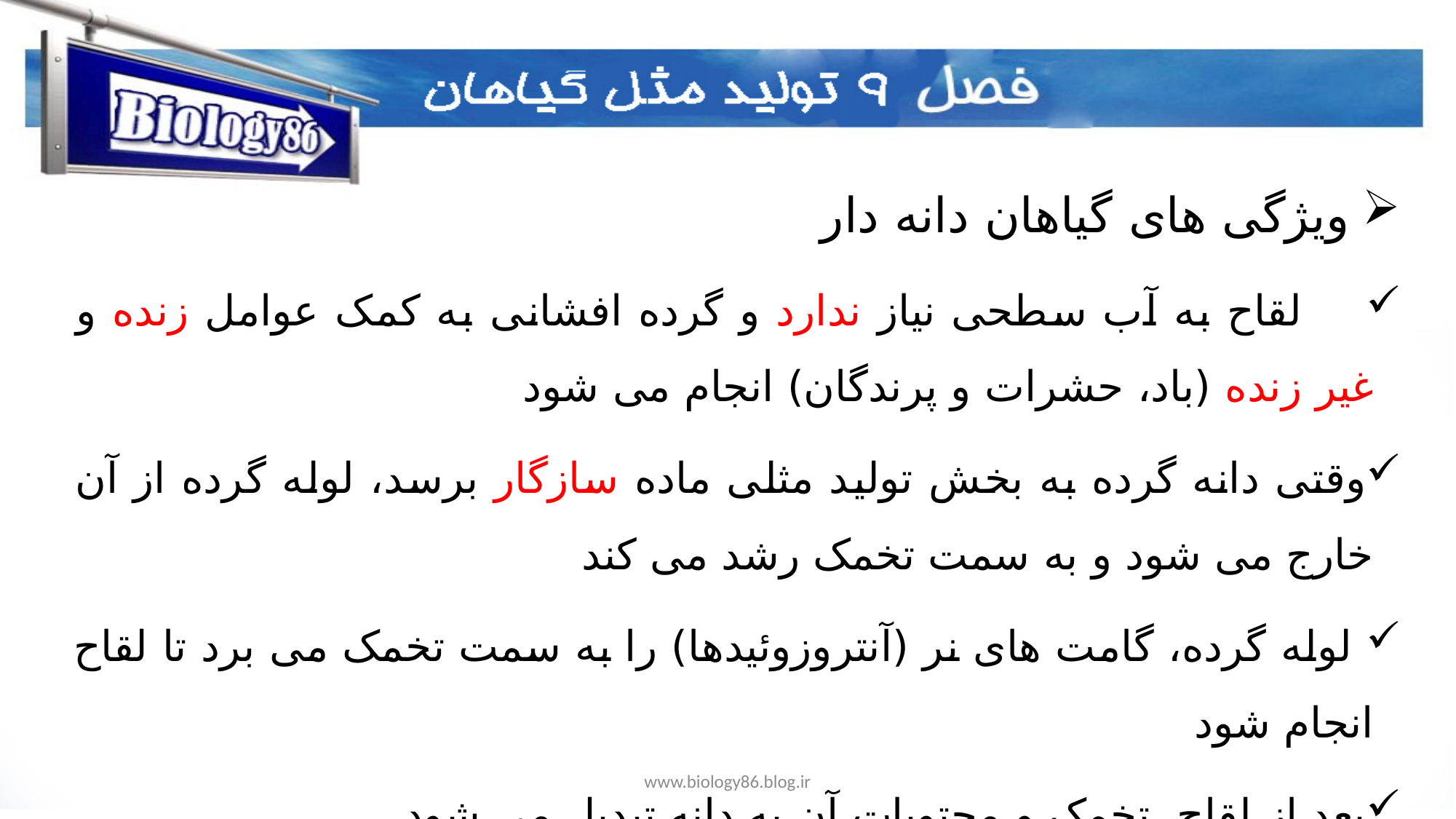

ویژگی های گیاهان دانه دار
    لقاح به آب سطحی نیاز ندارد و گرده افشانی به کمک عوامل زنده و غیر زنده (باد، حشرات و پرندگان) انجام می شود
وقتی دانه گرده به بخش تولید مثلی ماده سازگار برسد، لوله گرده از آن خارج می شود و به سمت تخمک رشد می کند
 لوله گرده، گامت های نر (آنتروزوئیدها) را به سمت تخمک می برد تا لقاح انجام شود
بعد از لقاح، تخمک و محتویات آن به دانه تبدیل می شود

www.biology86.blog.ir